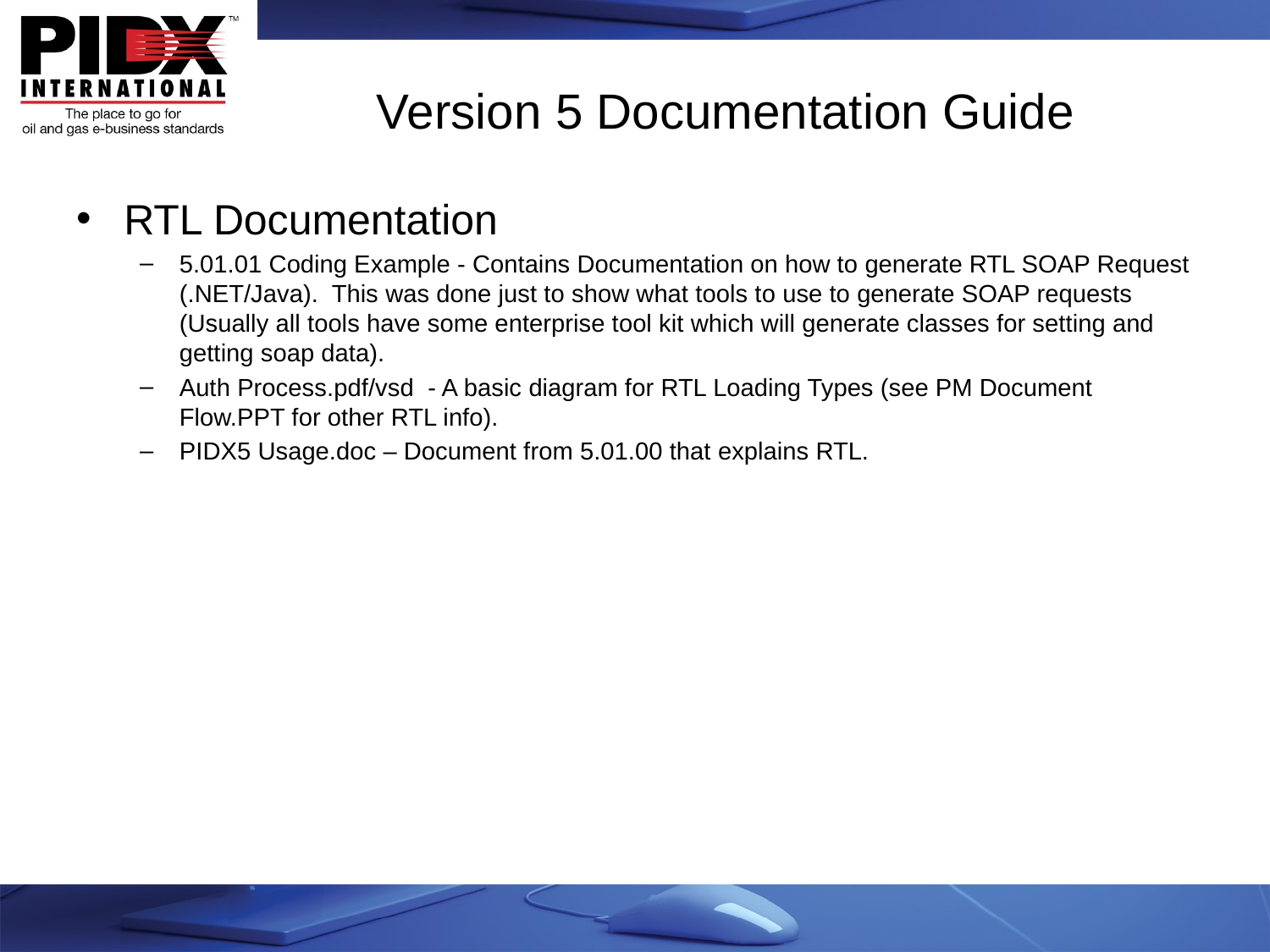

# Version 5 Documentation Guide
RTL Documentation
5.01.01 Coding Example - Contains Documentation on how to generate RTL SOAP Request (.NET/Java).  This was done just to show what tools to use to generate SOAP requests (Usually all tools have some enterprise tool kit which will generate classes for setting and getting soap data).
Auth Process.pdf/vsd  - A basic diagram for RTL Loading Types (see PM Document Flow.PPT for other RTL info).
PIDX5 Usage.doc – Document from 5.01.00 that explains RTL.